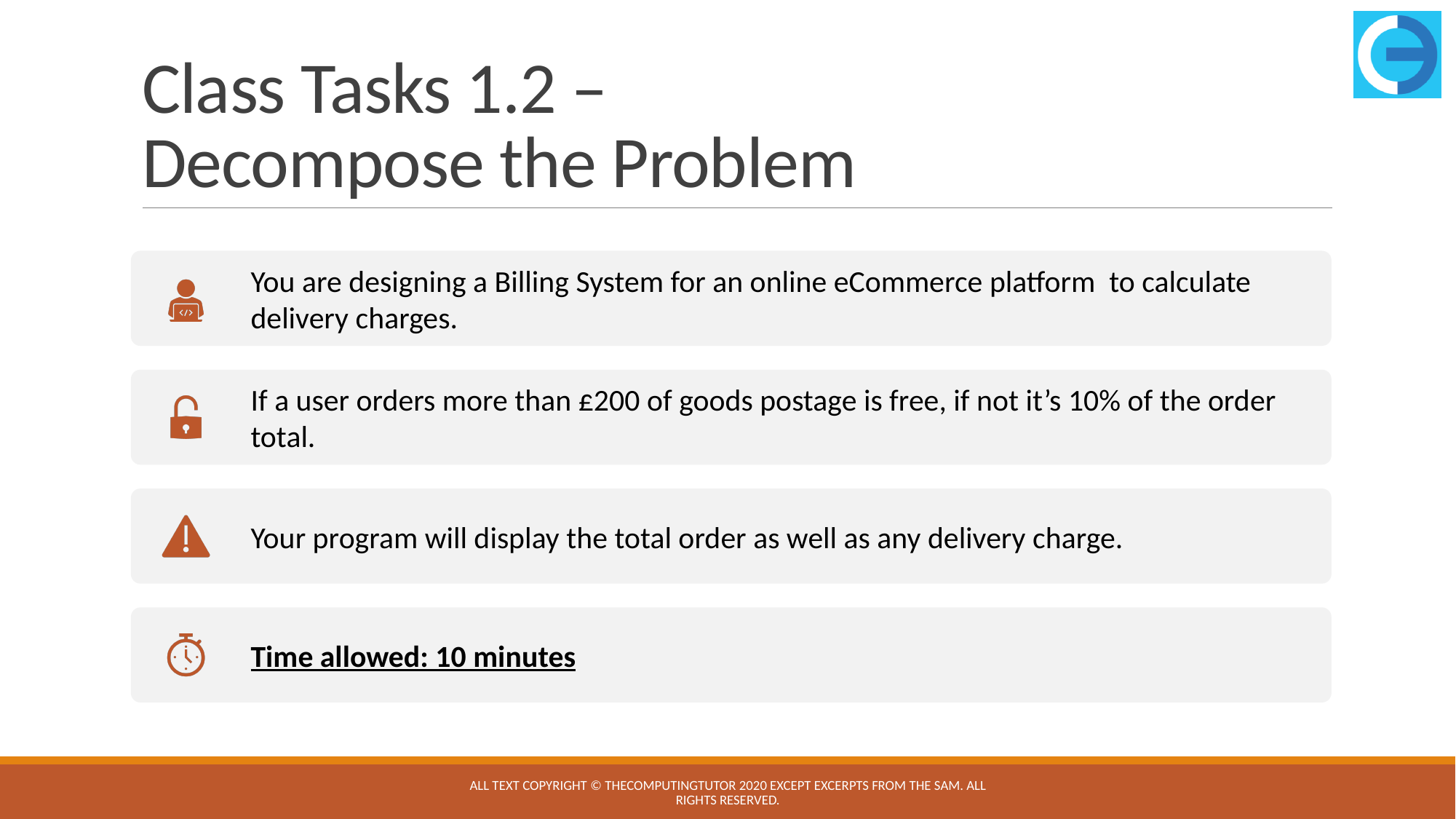

# Class Tasks 1.2 – Decompose the Problem
You are designing a Billing System for an online eCommerce platform  to calculate delivery charges.
If a user orders more than £200 of goods postage is free, if not it’s 10% of the order total.
Your program will display the total order as well as any delivery charge.
Time allowed: 10 minutes
All text copyright © TheComputingTutor 2020 except excerpts from the SAM. All rights Reserved.